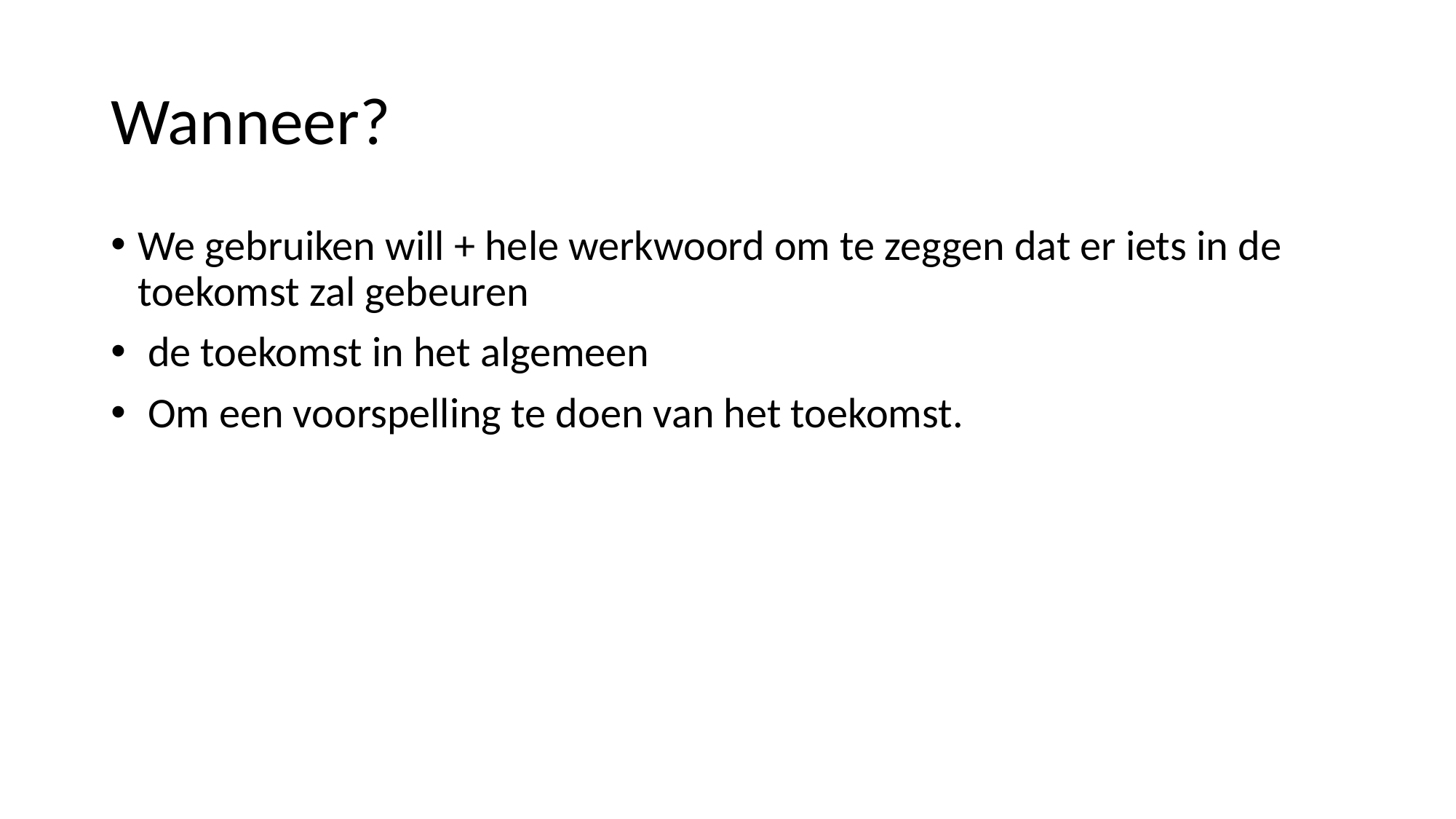

# Wanneer?
We gebruiken will + hele werkwoord om te zeggen dat er iets in de toekomst zal gebeuren
 de toekomst in het algemeen
 Om een voorspelling te doen van het toekomst.